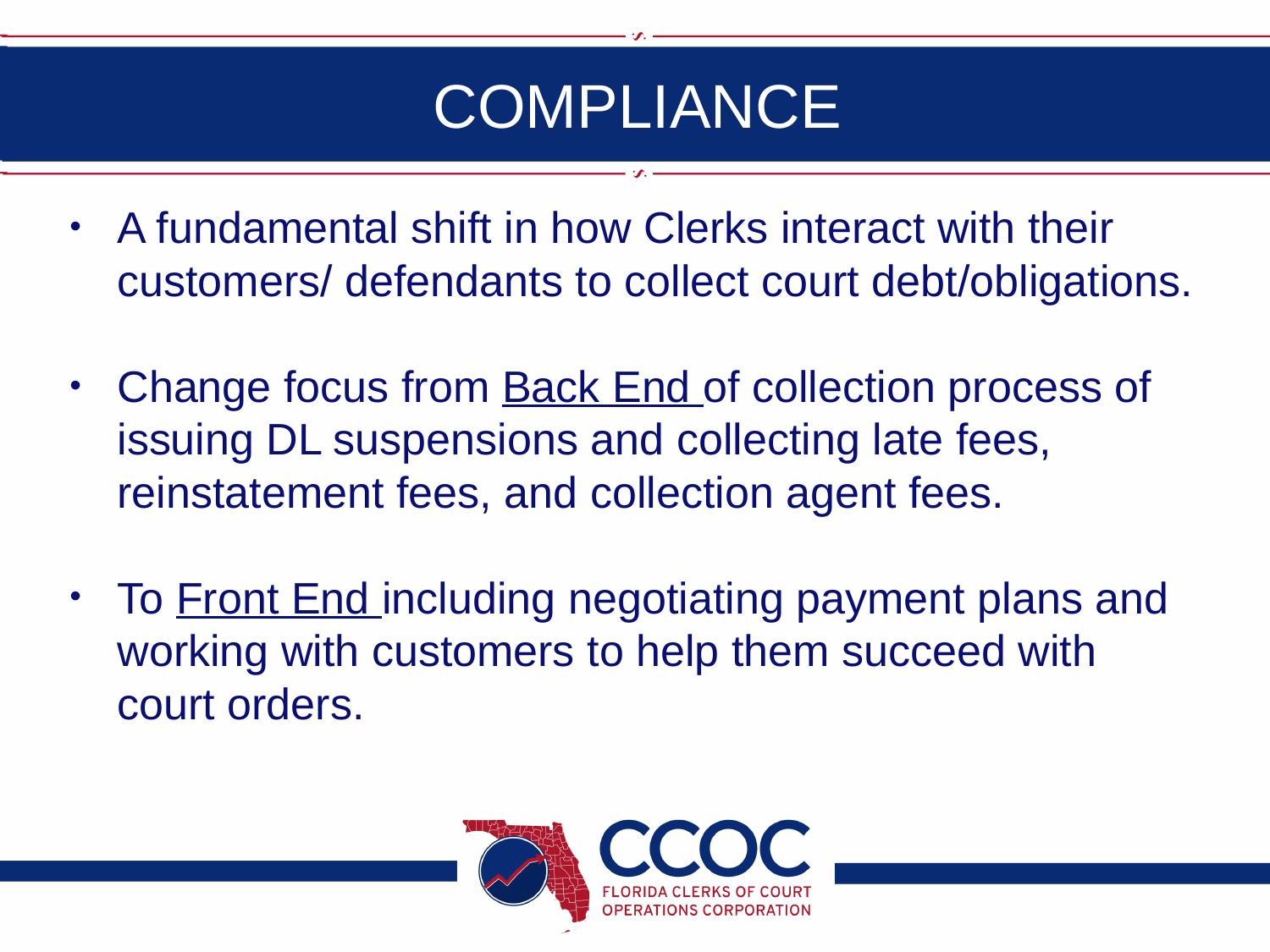

# COMPLIANCE
A fundamental shift in how Clerks interact with their customers/ defendants to collect court debt/obligations.

Change focus from Back End of collection process of issuing DL suspensions and collecting late fees, reinstatement fees, and collection agent fees.

To Front End including negotiating payment plans and working with customers to help them succeed with court orders.